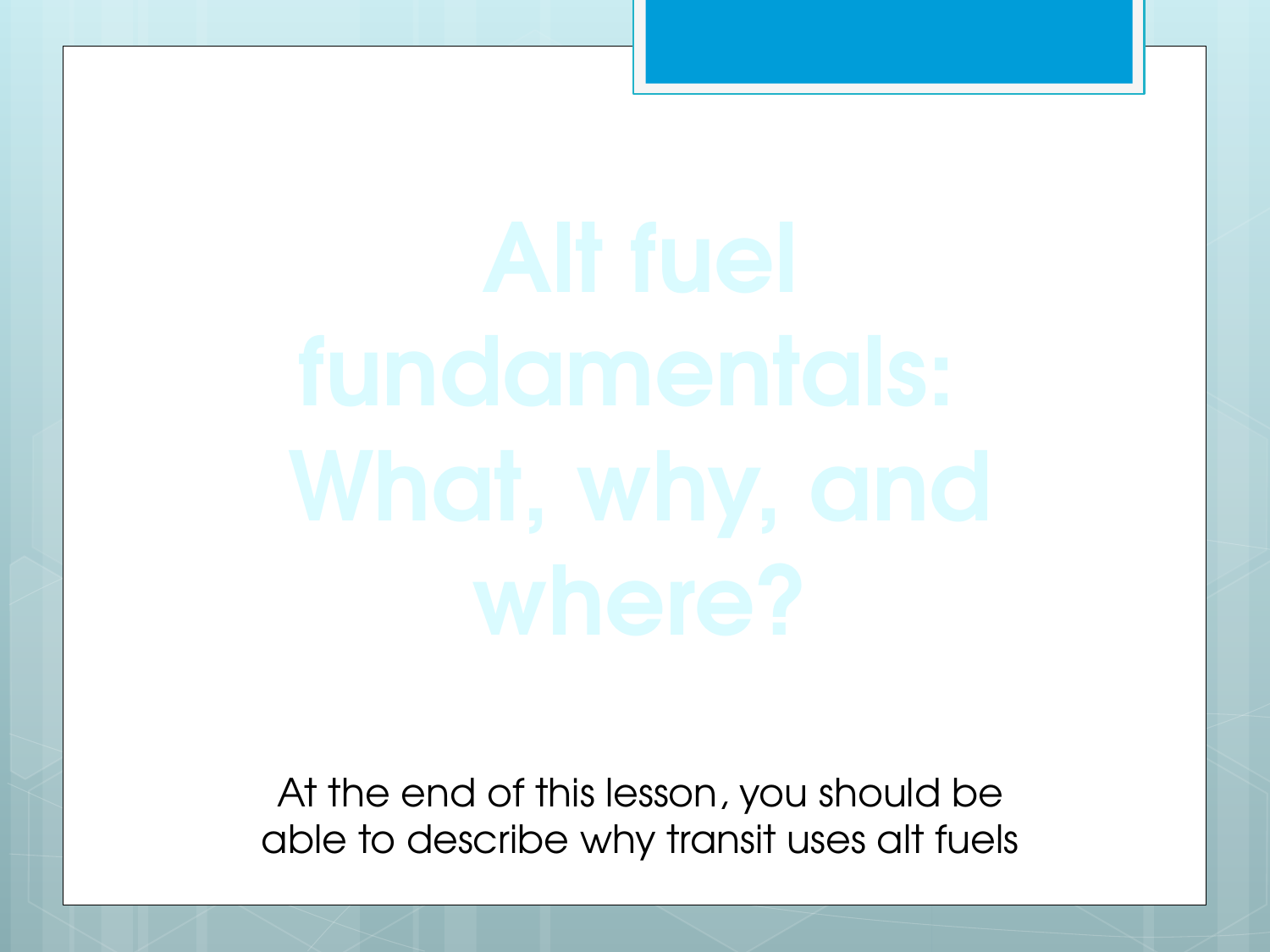

Alt fuel fundamentals:
What, why, and where?
At the end of this lesson, you should be able to describe why transit uses alt fuels